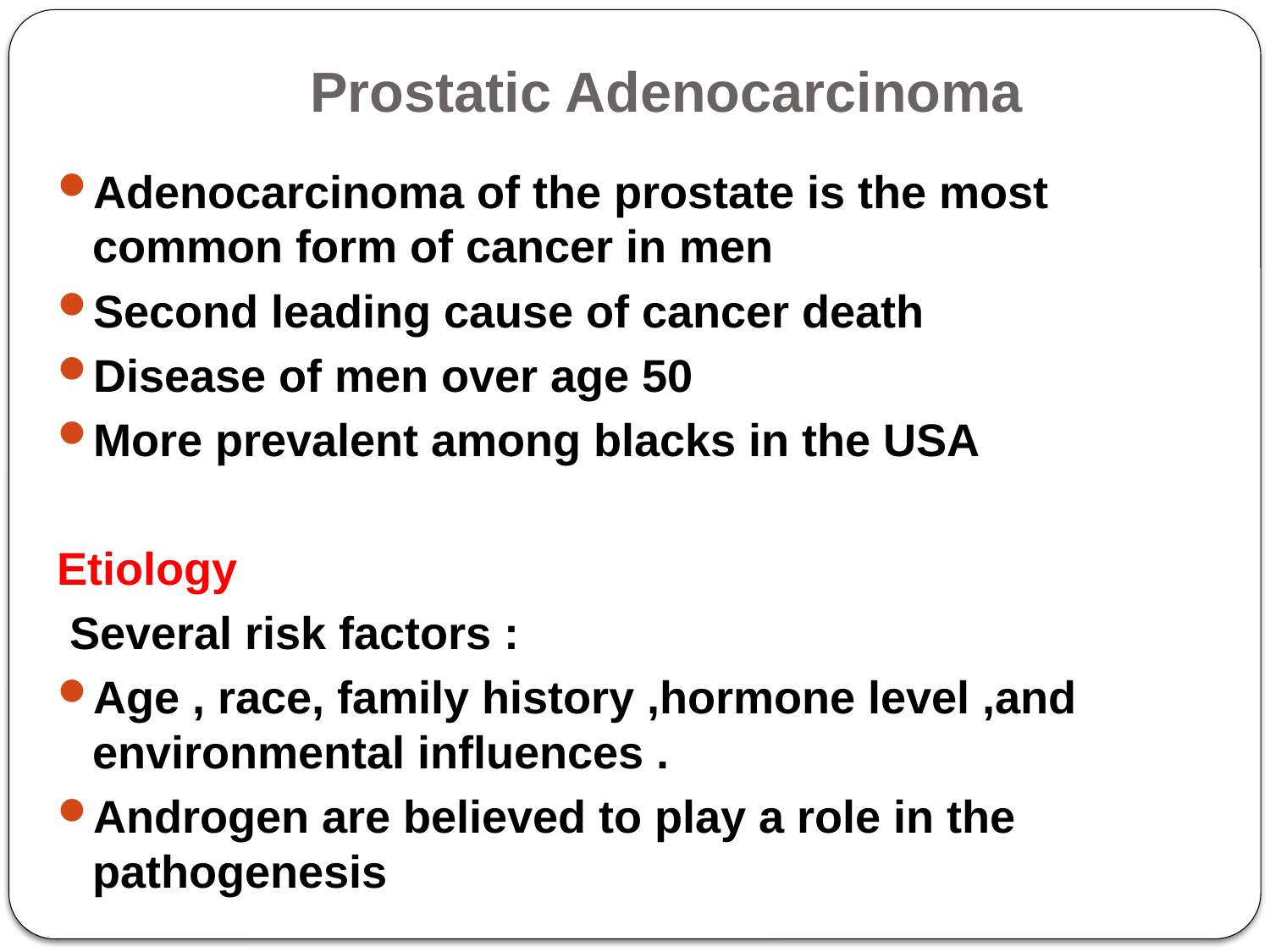

# Prostatic Adenocarcinoma
Adenocarcinoma of the prostate is the most common form of cancer in men
Second leading cause of cancer death
Disease of men over age 50
More prevalent among blacks in the USA

Etiology
 Several risk factors :
Age , race, family history ,hormone level ,and environmental influences .
Androgen are believed to play a role in the pathogenesis